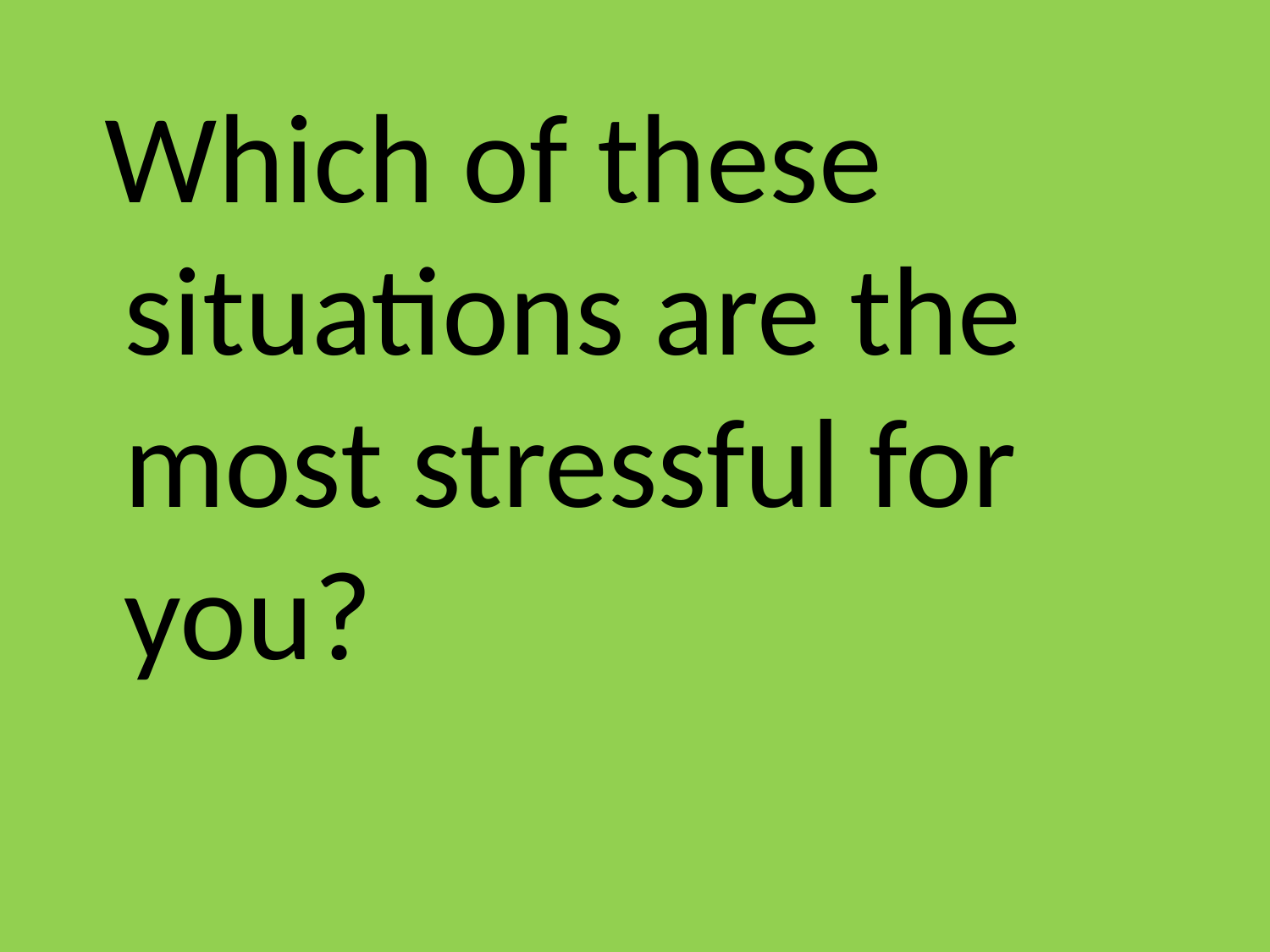

Which of these situations are the most stressful for you?